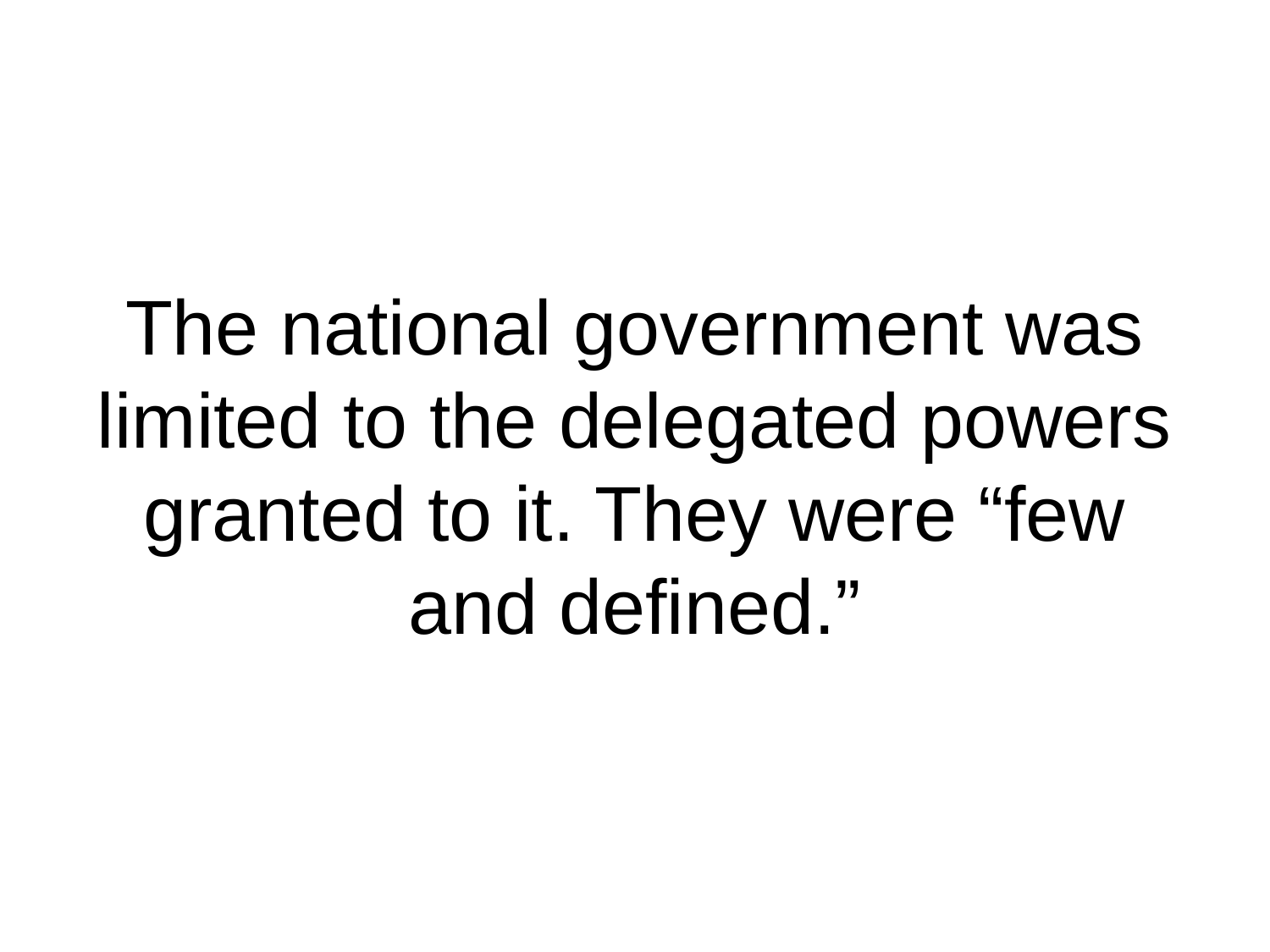

# The national government was limited to the delegated powers granted to it. They were “few and defined.”